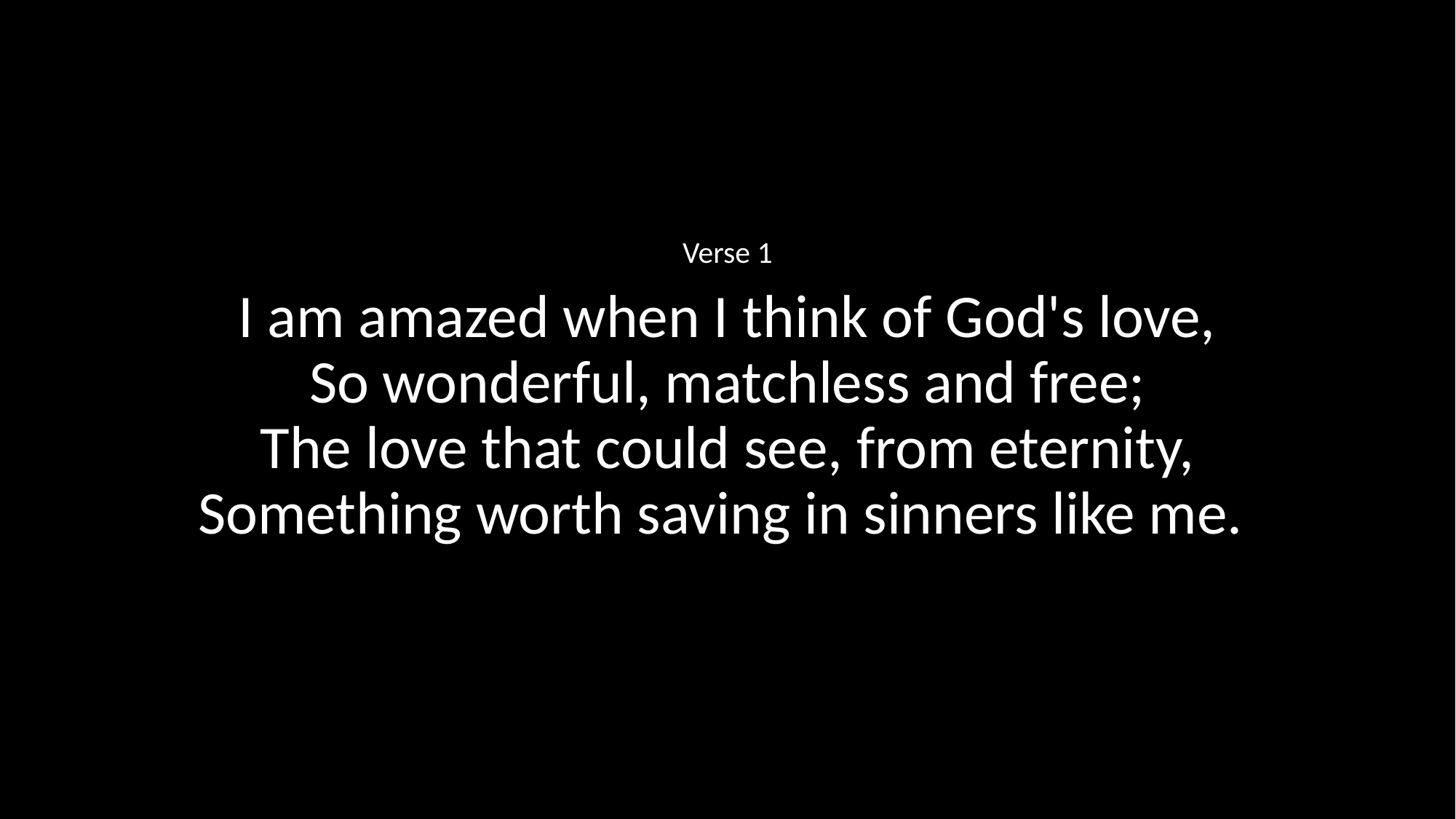

Verse 1
I am amazed when I think of God's love,
So wonderful, matchless and free;
The love that could see, from eternity,
Something worth saving in sinners like me.